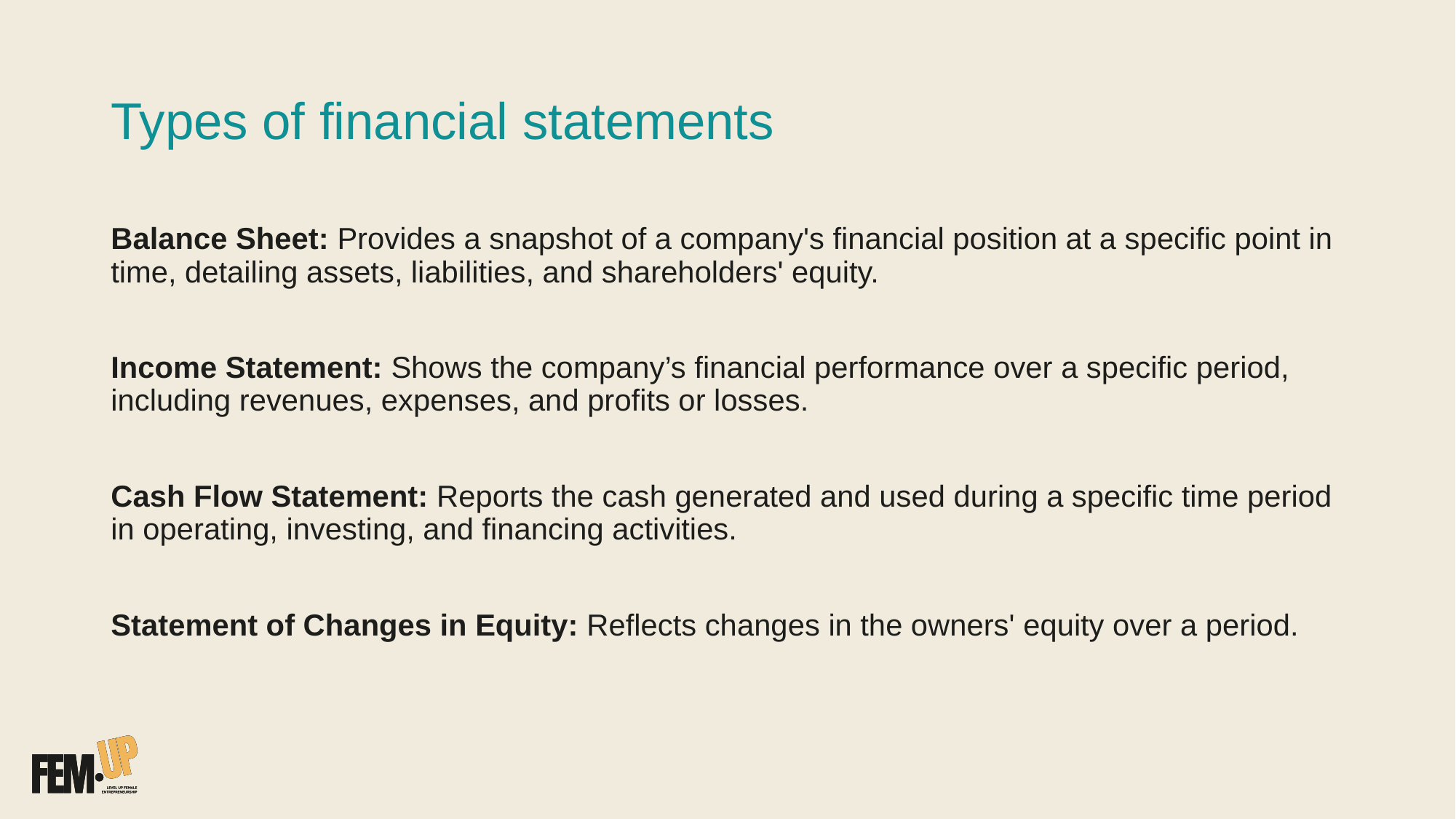

# Types of financial statements
Balance Sheet: Provides a snapshot of a company's financial position at a specific point in time, detailing assets, liabilities, and shareholders' equity.

Income Statement: Shows the company’s financial performance over a specific period, including revenues, expenses, and profits or losses.

Cash Flow Statement: Reports the cash generated and used during a specific time period in operating, investing, and financing activities.

Statement of Changes in Equity: Reflects changes in the owners' equity over a period.